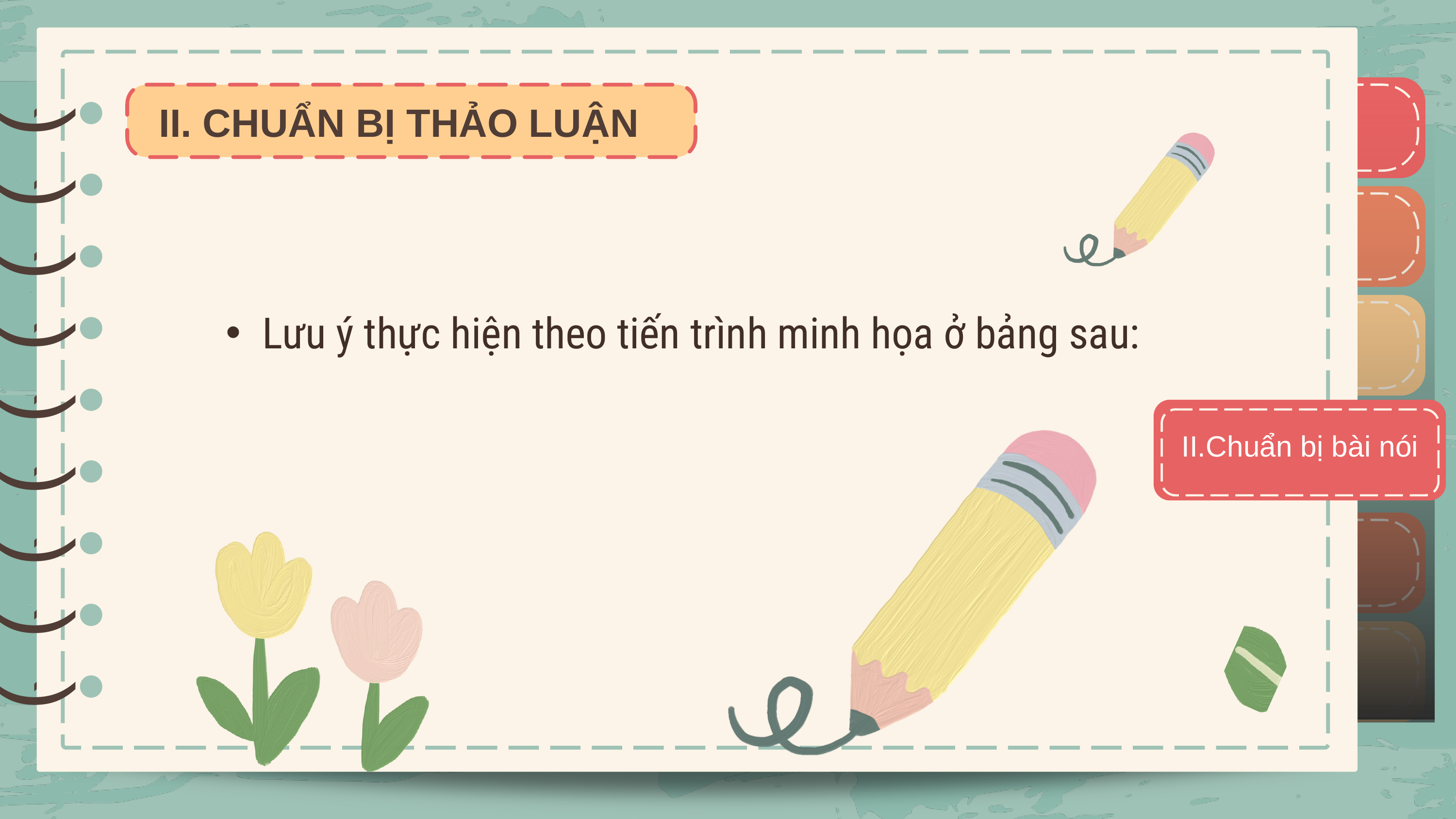

)

)

II. CHUẨN BỊ THẢO LUẬN

)

)

)

)

)
)

Lưu ý thực hiện theo tiến trình minh họa ở bảng sau:

)

)

)

II.Chuẩn bị bài nói
)

)
)

)
)

)

)